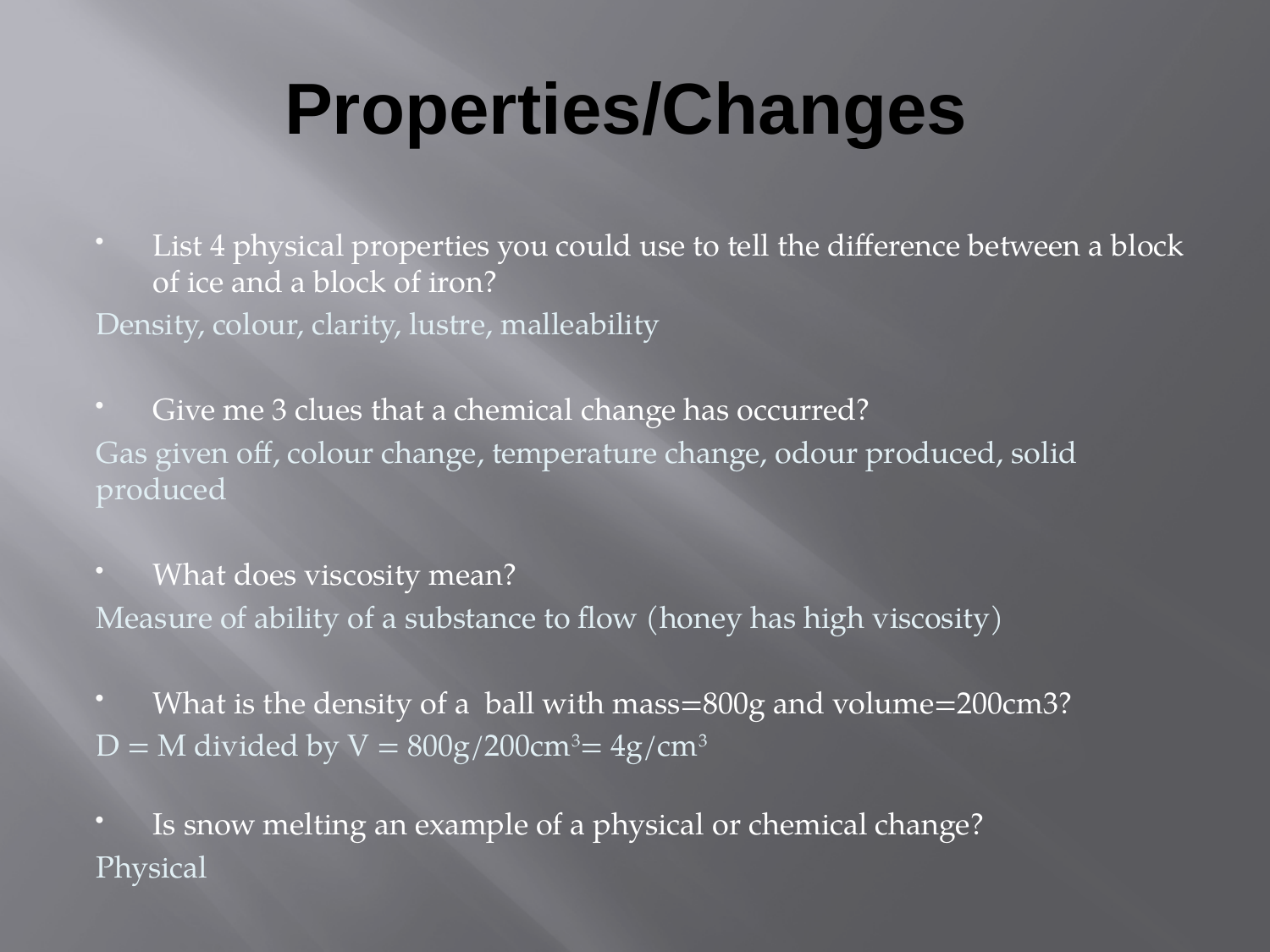

# Properties/Changes

List 4 physical properties you could use to tell the difference between a block of ice and a block of iron?
Density, colour, clarity, lustre, malleability

Give me 3 clues that a chemical change has occurred?
Gas given off, colour change, temperature change, odour produced, solid produced

What does viscosity mean?
Measure of ability of a substance to flow (honey has high viscosity)

What is the density of a  ball with mass=800g and volume=200cm3?
D = M divided by V = 800g/200cm3= 4g/cm3

Is snow melting an example of a physical or chemical change?
Physical